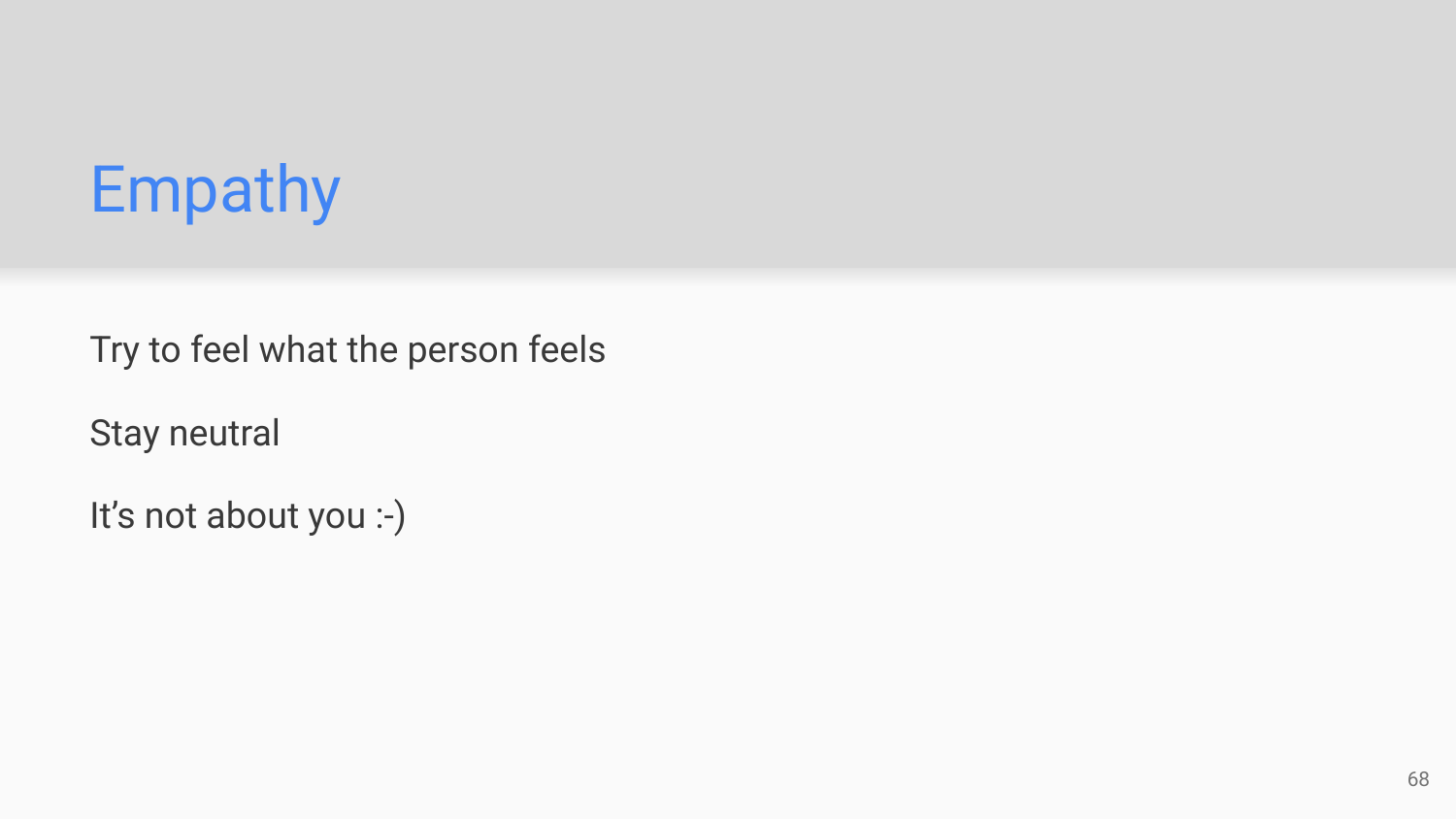

# Empathy
Try to feel what the person feels
Stay neutral
It’s not about you :-)

68